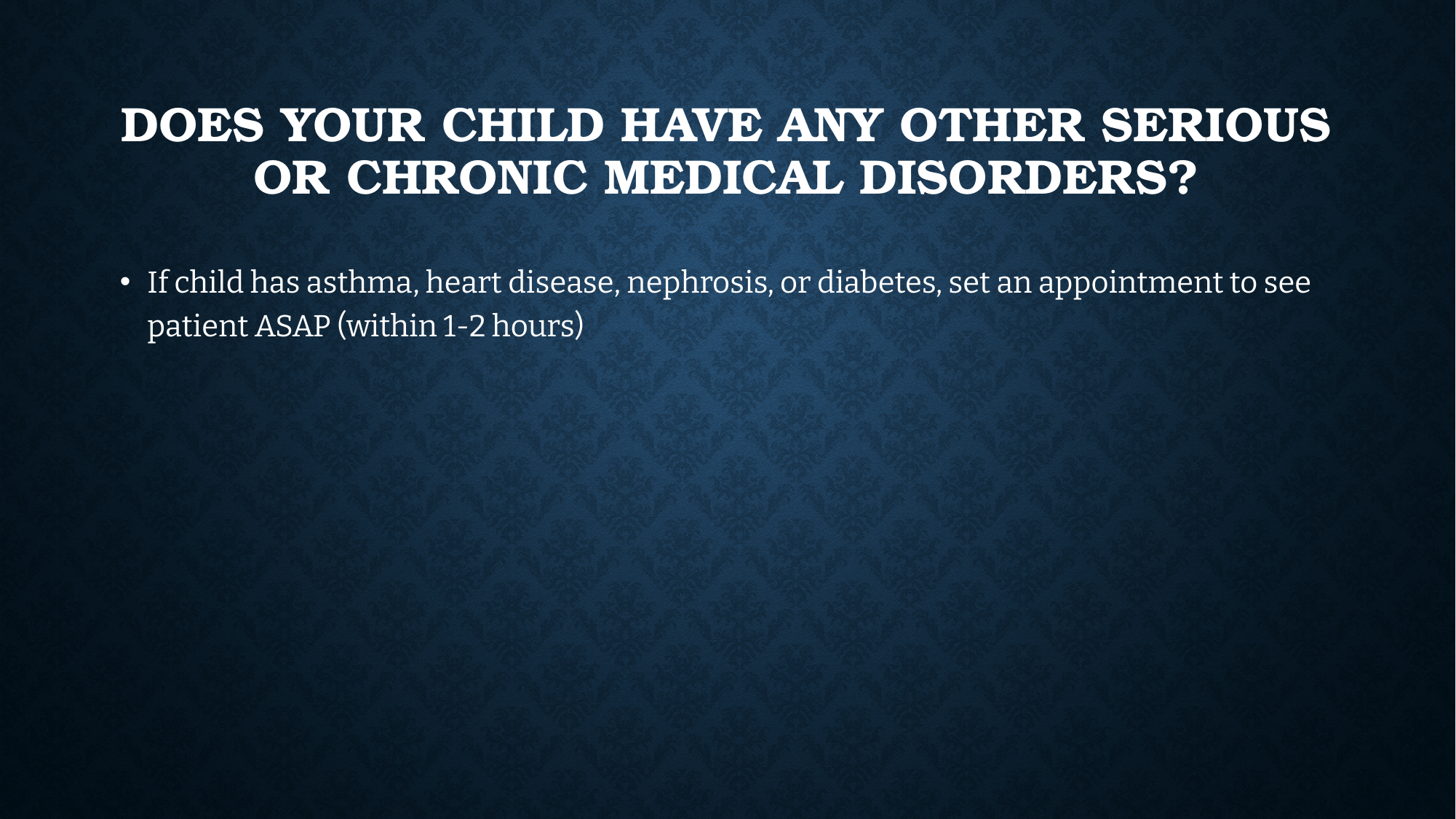

# Does your child have any other serious or chronic medical disorders?
If child has asthma, heart disease, nephrosis, or diabetes, set an appointment to see patient ASAP (within 1-2 hours)